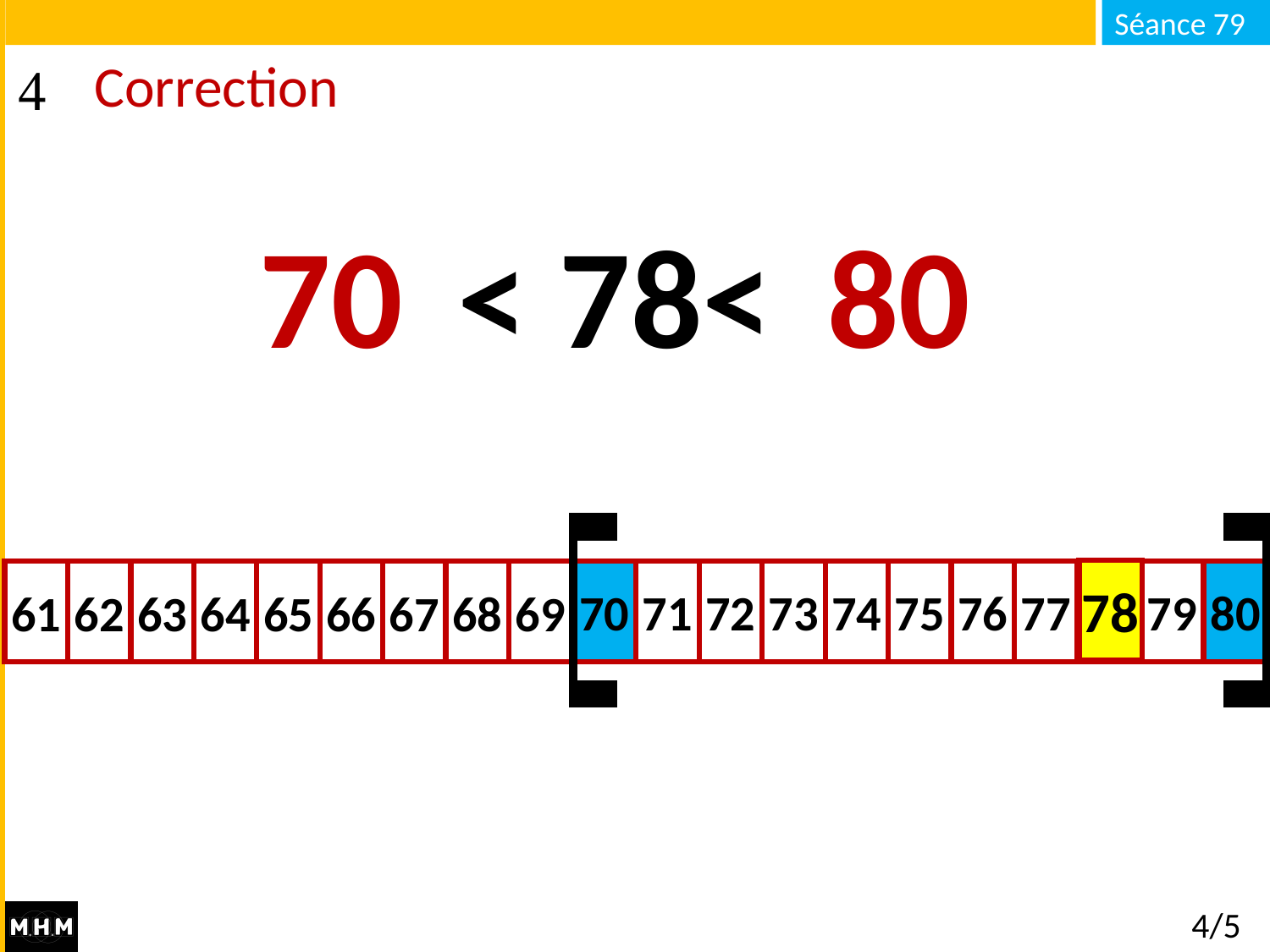

# Correction
70
80
… < 78< …

78
74
71
73
75
76
77
78
79
80
72
80
70
61
63
64
65
66
67
68
69
70
62
4/5